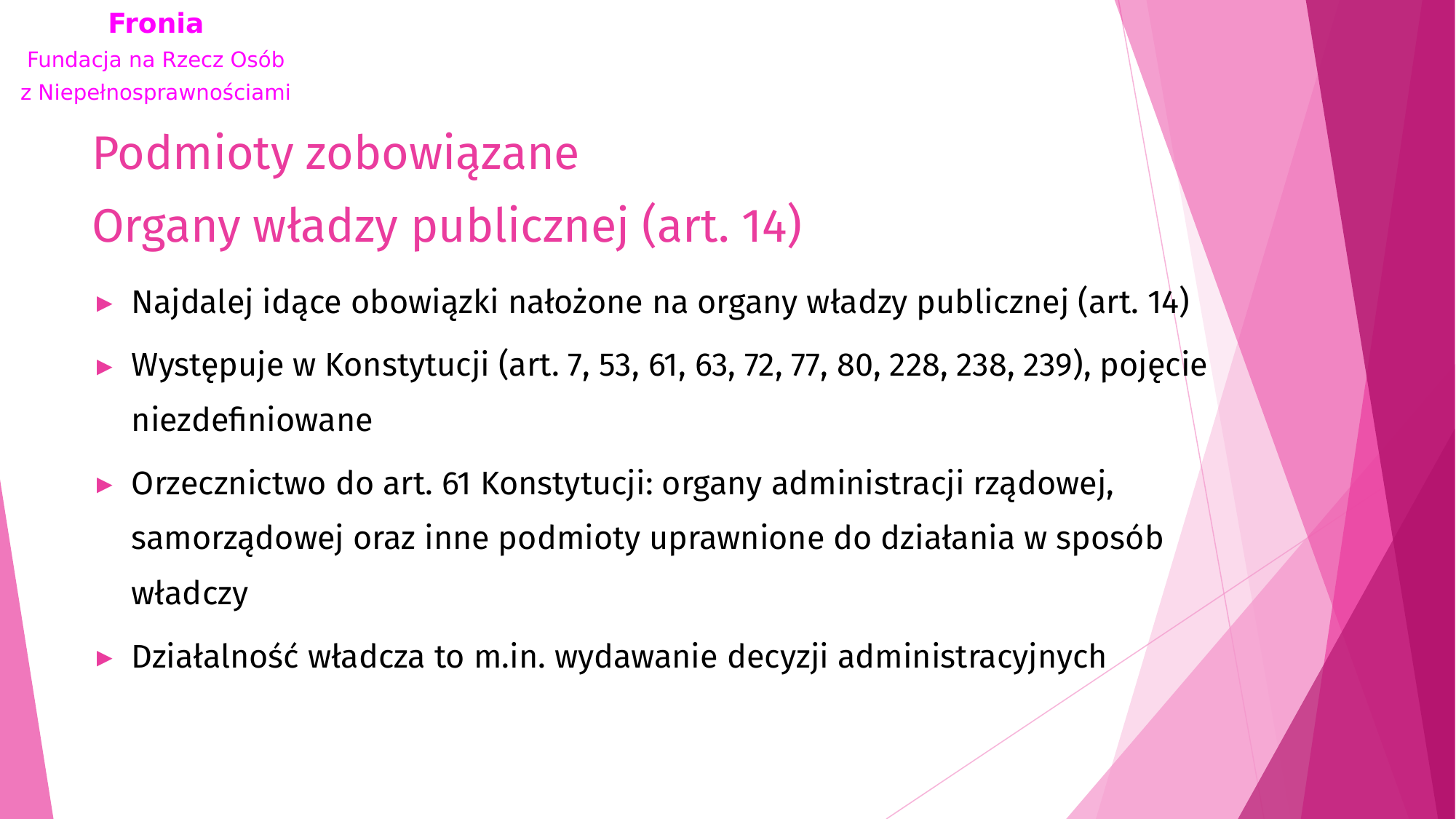

# Podmioty zobowiązane Organy władzy publicznej (art. 14)
Najdalej idące obowiązki nałożone na organy władzy publicznej (art. 14)
Występuje w Konstytucji (art. 7, 53, 61, 63, 72, 77, 80, 228, 238, 239), pojęcie niezdefiniowane
Orzecznictwo do art. 61 Konstytucji: organy administracji rządowej, samorządowej oraz inne podmioty uprawnione do działania w sposób władczy
Działalność władcza to m.in. wydawanie decyzji administracyjnych